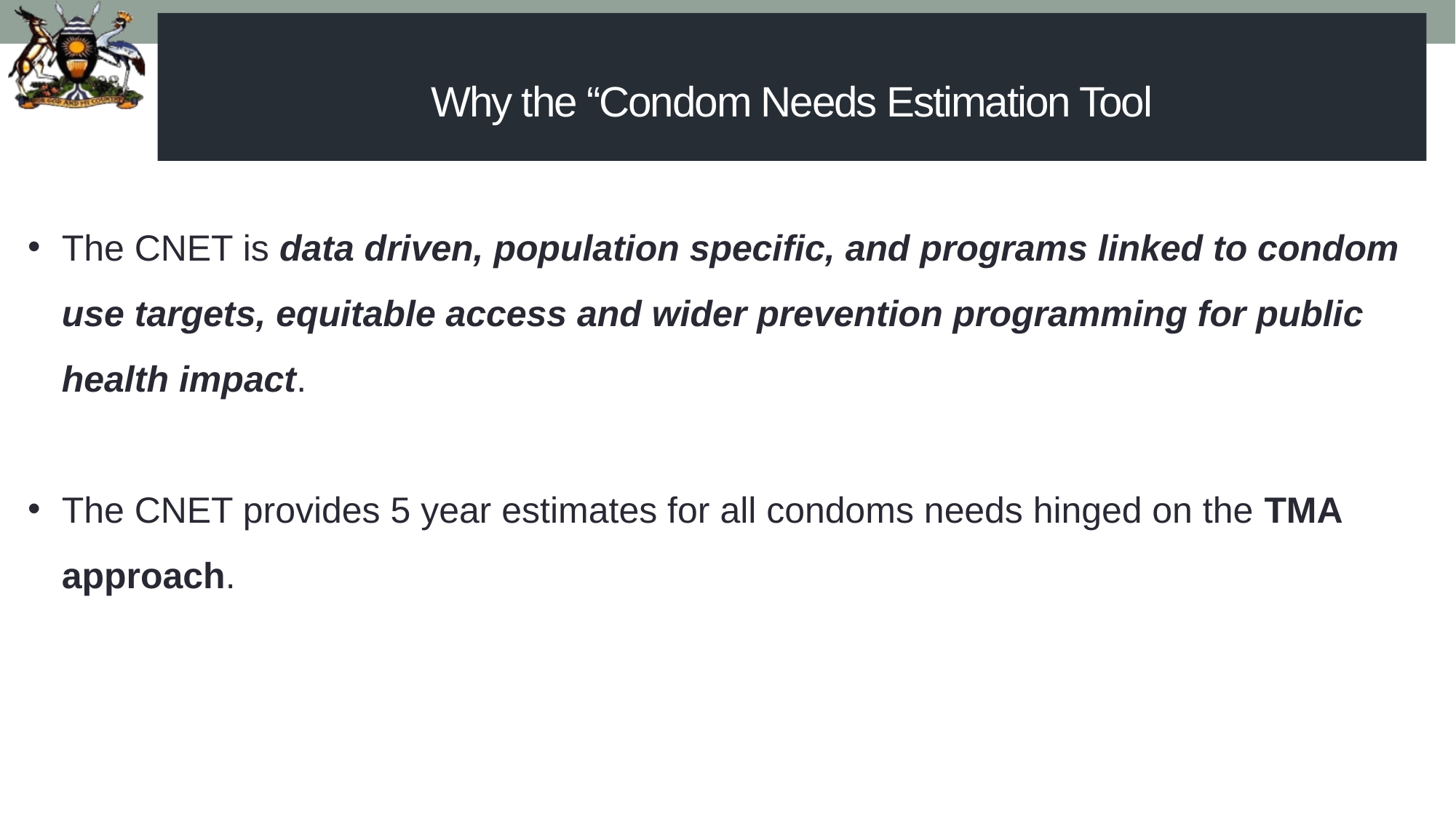

# Why the “Condom Needs Estimation Tool
The CNET is data driven, population specific, and programs linked to condom use targets, equitable access and wider prevention programming for public health impact.

The CNET provides 5 year estimates for all condoms needs hinged on the TMA approach.